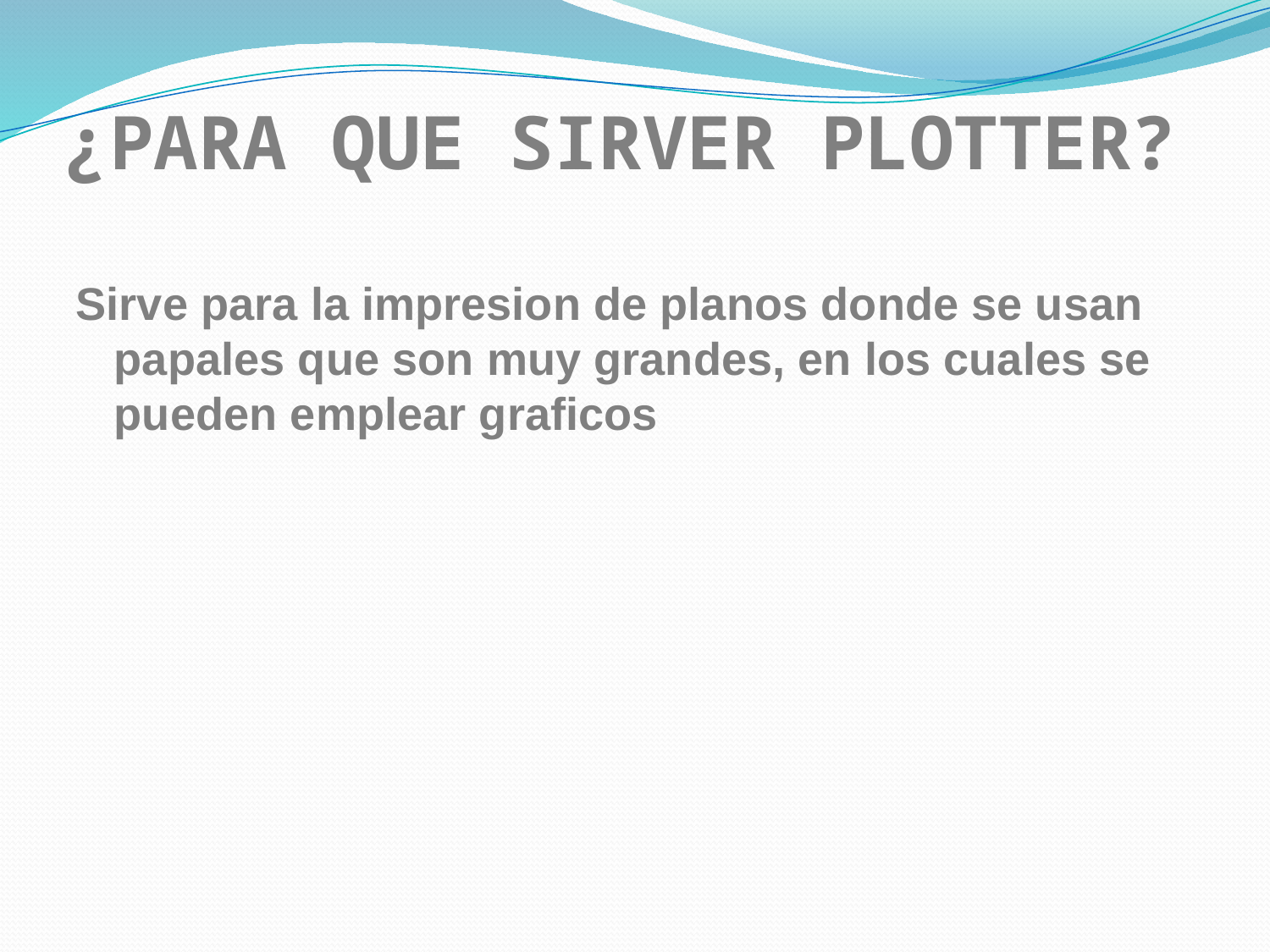

# ¿PARA QUE SIRVER PLOTTER?
Sirve para la impresion de planos donde se usan papales que son muy grandes, en los cuales se pueden emplear graficos